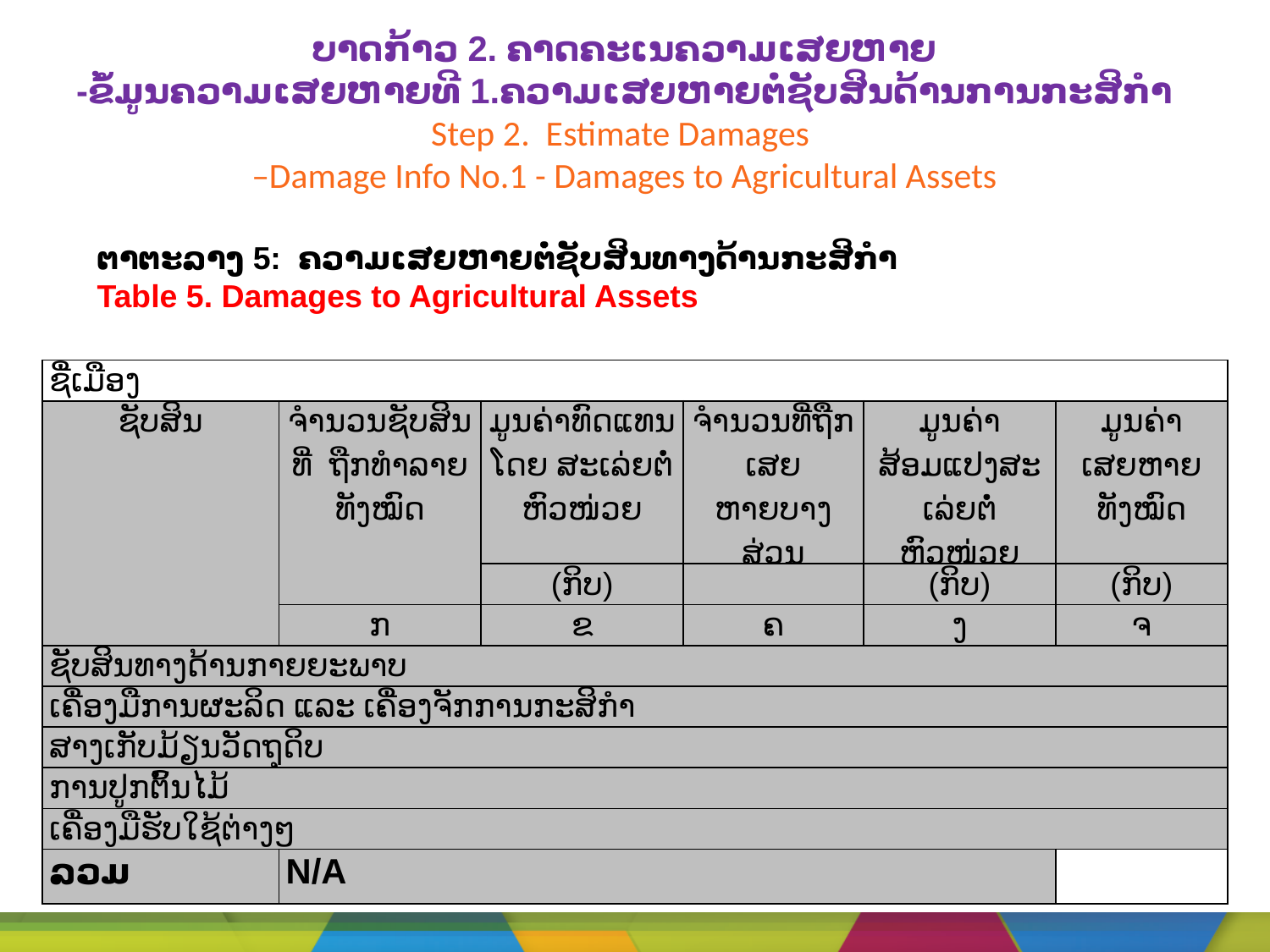

# ບາດກ້າວ 2. ຄາດຄະເນຄວາມເສຍຫາຍ -ຂໍ້ມູນຄວາມເສຍຫາຍທີ 1.ຄວາມເສຍຫາຍຕໍ່ຊັບສິນດ້ານການກະສິກຳ Step 2.  Estimate Damages –Damage Info No.1 - Damages to Agricultural Assets
ຕາຕະລາງ 5:  ຄວາມເສຍຫາຍຕໍ່ຊັບສິນທາງດ້ານກະສິກຳ
Table 5. Damages to Agricultural Assets

| ຊື່ເມືອງ |  |  |  |  |  |
| --- | --- | --- | --- | --- | --- |
| ຊັບສິນ | ຈຳນວນຊັບສິນທີ່ ຖືກທຳລາຍທັງໝົດ | ມູນຄ່າທົດແທນໂດຍ ສະເລ່ຍຕໍ່ຫົວໜ່ວຍ | ຈຳນວນທີ່ຖືກເສຍ ຫາຍບາງສ່ວນ | ມູນຄ່າສ້ອມແປງສະ ເລ່ຍຕໍ່ຫົວໜ່ວຍ | ມູນຄ່າເສຍຫາຍ ທັງໝົດ |
|  |  | (ກິບ) |  | (ກິບ) | (ກິບ) |
|  | ກ | ຂ | ຄ | ງ | ຈ |
| ຊັບສິນທາງດ້ານກາຍຍະພາບ |  |  |  |  |  |
| ເຄື່ອງມືການຜະລິດ ແລະ ເຄື່ອງຈັກການກະສິກຳ |  |  |  |  |  |
| ສາງເກັບມ້ຽນວັດຖຸດິບ |  |  |  |  |  |
| ການປູກຕົ້ນໄມ້ |  |  |  |  |  |
| ເຄື່ອງມືຮັບໃຊ້ຕ່າງໆ |  |  |  |  |  |
| ລວມ | N/A |  |  |  |  |